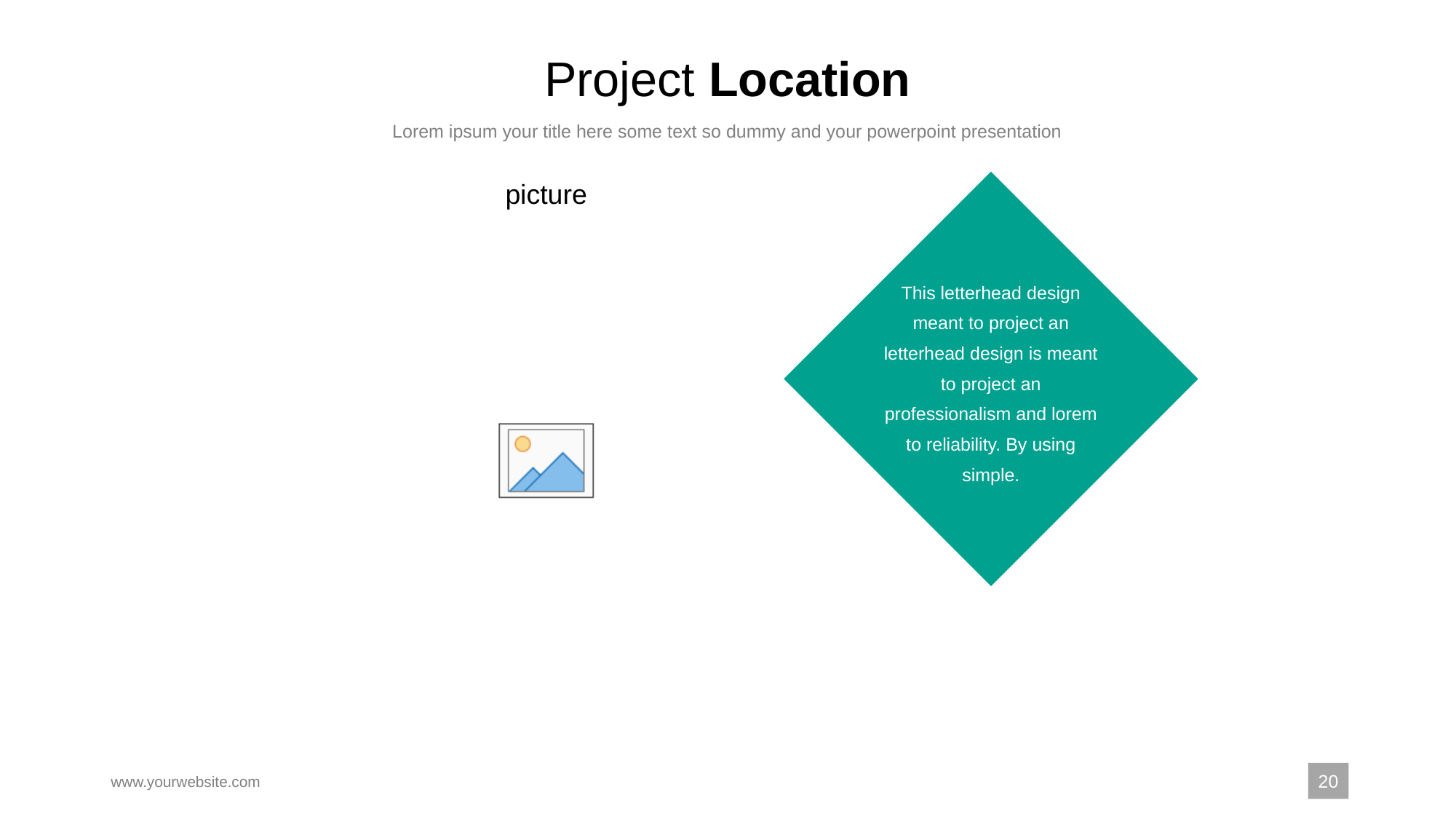

# Project Location
Lorem ipsum your title here some text so dummy and your powerpoint presentation

This letterhead design meant to project an letterhead design is meant to project an professionalism and lorem to reliability. By using simple.
20
www.yourwebsite.com